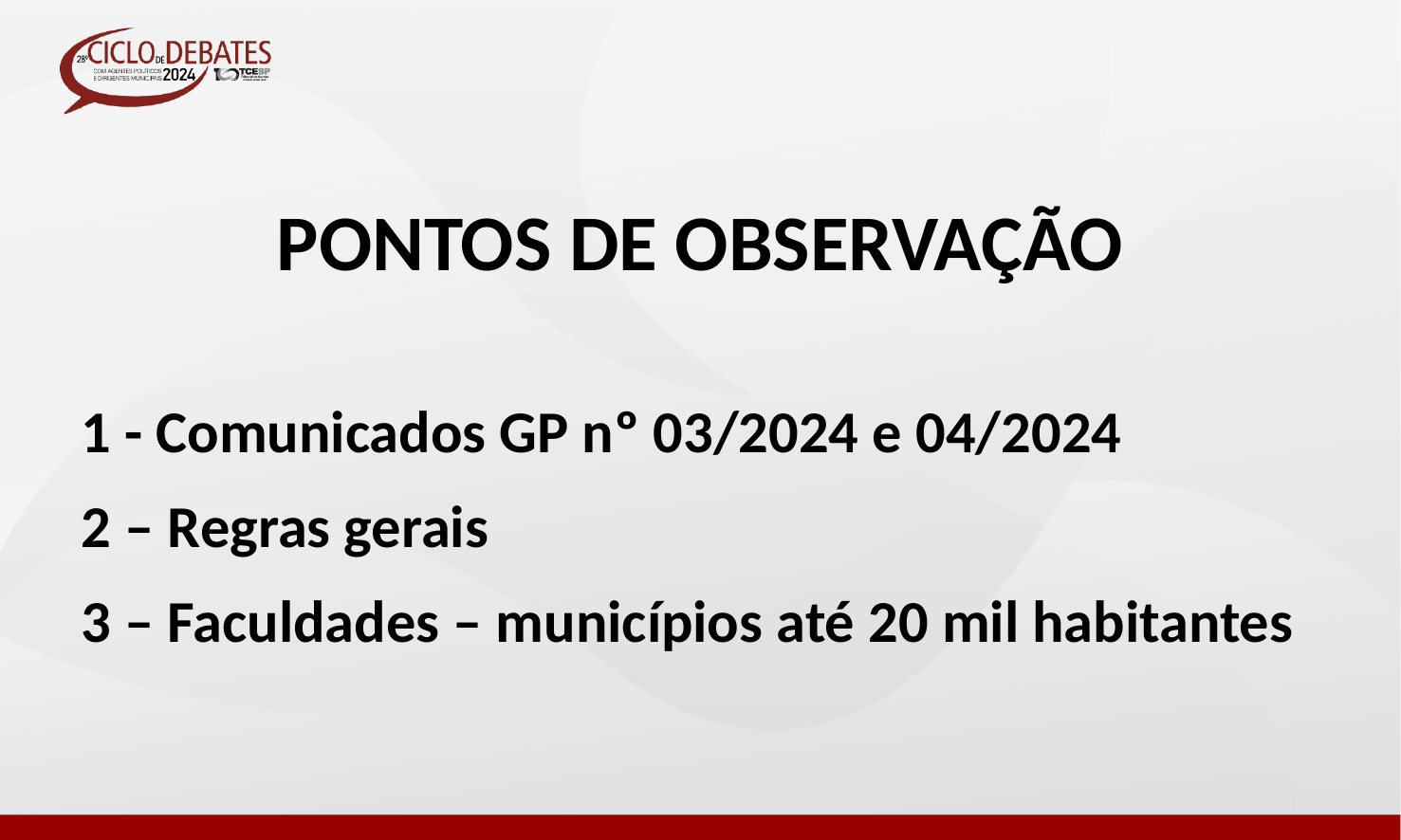

PONTOS DE OBSERVAÇÃO
1 - Comunicados GP nº 03/2024 e 04/2024
2 – Regras gerais
3 – Faculdades – municípios até 20 mil habitantes